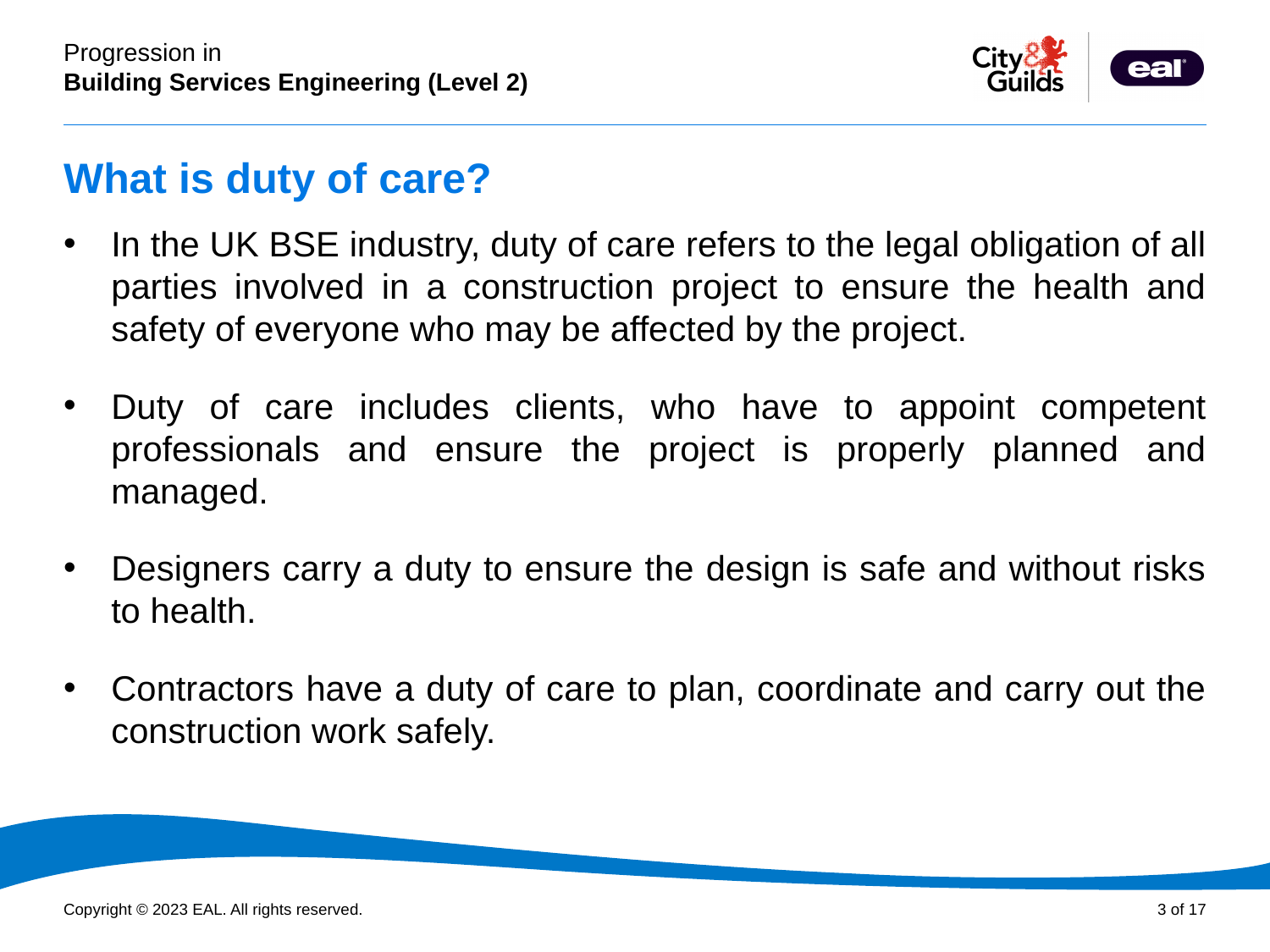

# What is duty of care?
In the UK BSE industry, duty of care refers to the legal obligation of all parties involved in a construction project to ensure the health and safety of everyone who may be affected by the project.
Duty of care includes clients, who have to appoint competent professionals and ensure the project is properly planned and managed.
Designers carry a duty to ensure the design is safe and without risks to health.
Contractors have a duty of care to plan, coordinate and carry out the construction work safely.